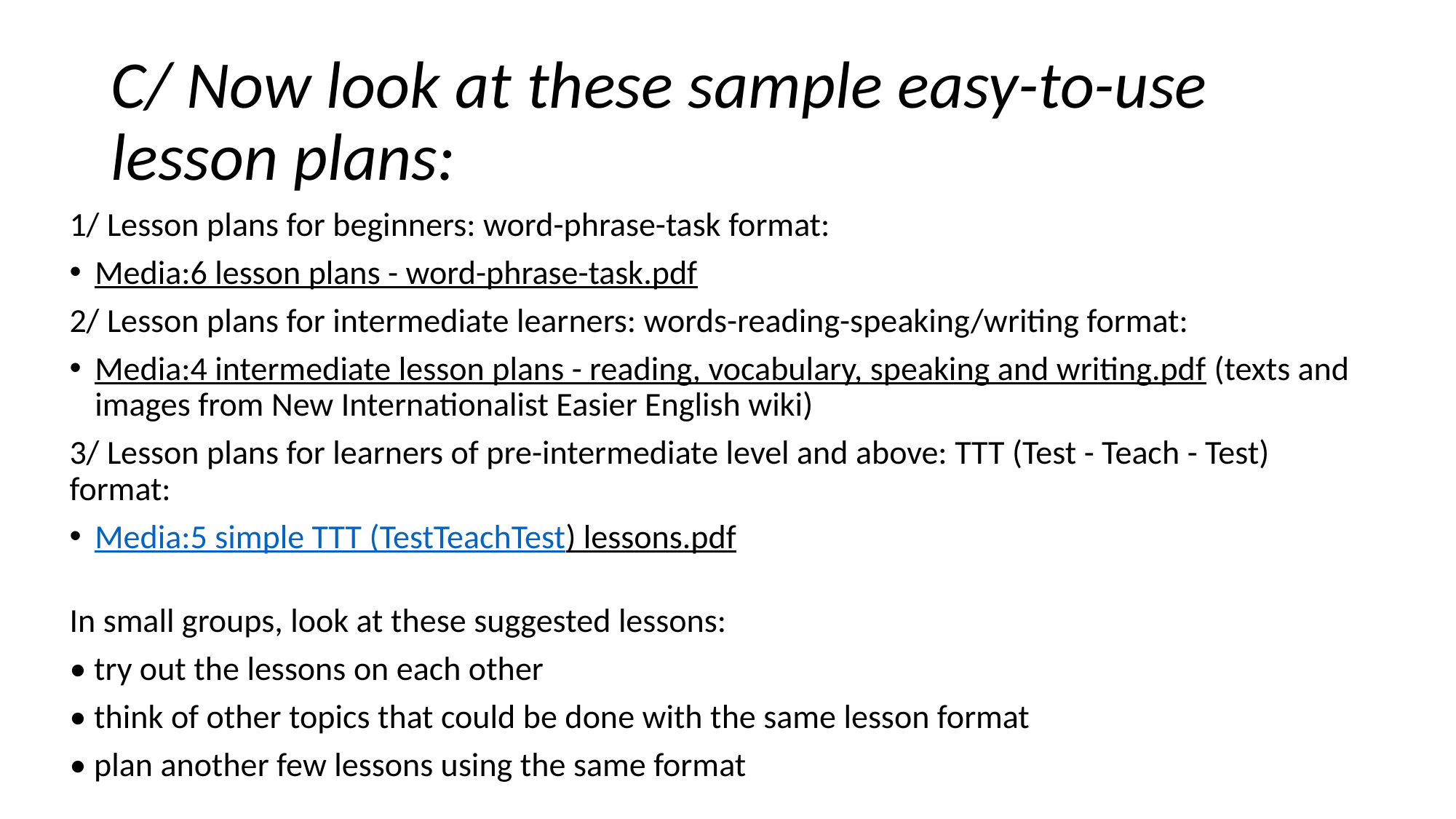

# C/ Now look at these sample easy-to-use lesson plans:
1/ Lesson plans for beginners: word-phrase-task format:
Media:6 lesson plans - word-phrase-task.pdf
2/ Lesson plans for intermediate learners: words-reading-speaking/writing format:
Media:4 intermediate lesson plans - reading, vocabulary, speaking and writing.pdf (texts and images from New Internationalist Easier English wiki)
3/ Lesson plans for learners of pre-intermediate level and above: TTT (Test - Teach - Test) format:
Media:5 simple TTT (TestTeachTest) lessons.pdf
In small groups, look at these suggested lessons:
• try out the lessons on each other
• think of other topics that could be done with the same lesson format
• plan another few lessons using the same format